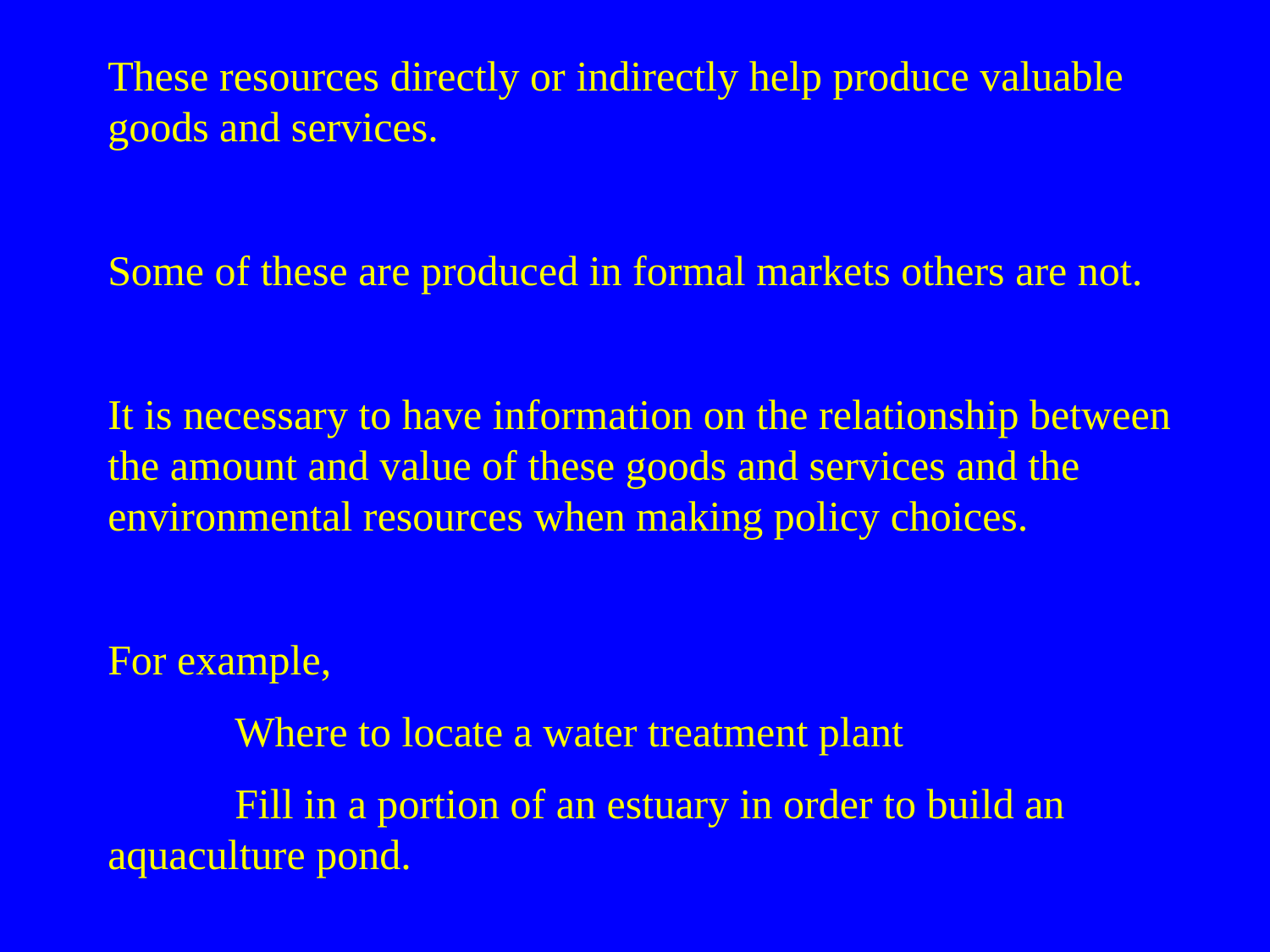

These resources directly or indirectly help produce valuable goods and services.

Some of these are produced in formal markets others are not.

It is necessary to have information on the relationship between the amount and value of these goods and services and the environmental resources when making policy choices.

For example,
	Where to locate a water treatment plant
	Fill in a portion of an estuary in order to build an 	aquaculture pond.